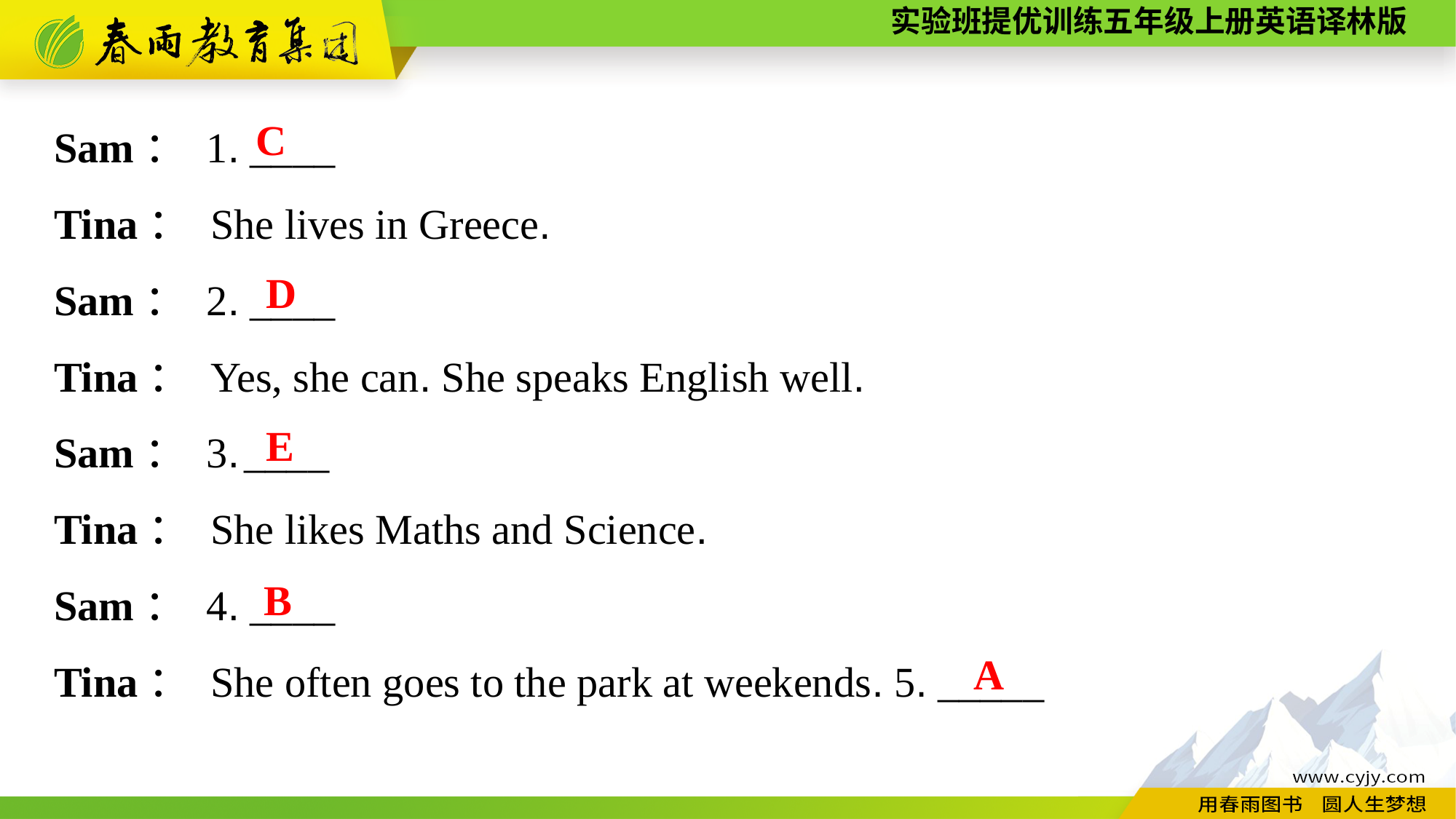

Sam： 1. ____
Tina： She lives in Greece.
Sam： 2. ____
Tina： Yes, she can. She speaks English well.
Sam： 3. ____
Tina： She likes Maths and Science.
Sam： 4. ____
Tina： She often goes to the park at weekends. 5. _____
C
D
E
B
A